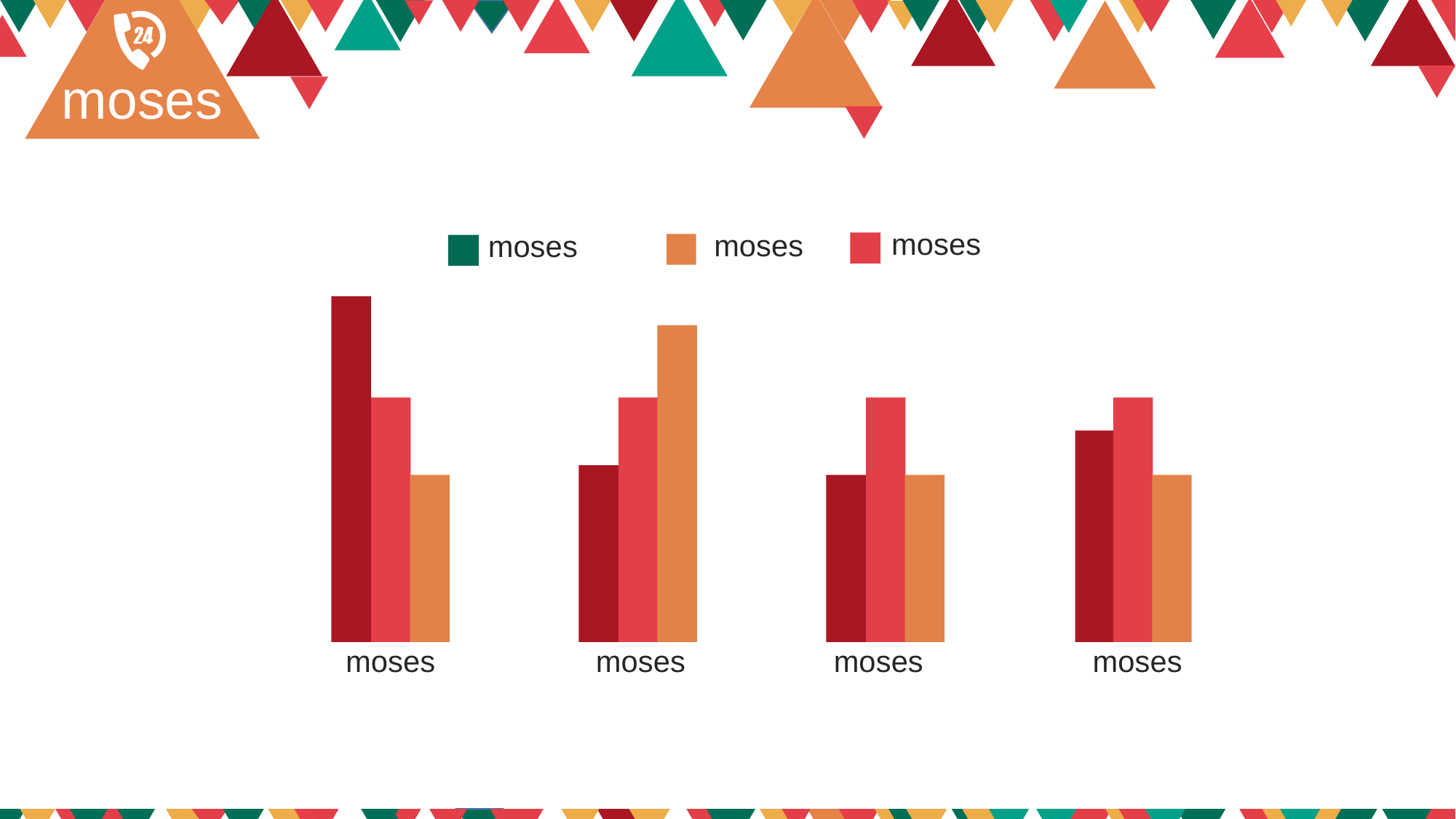

moses

moses
moses
moses

moses

moses

moses

moses